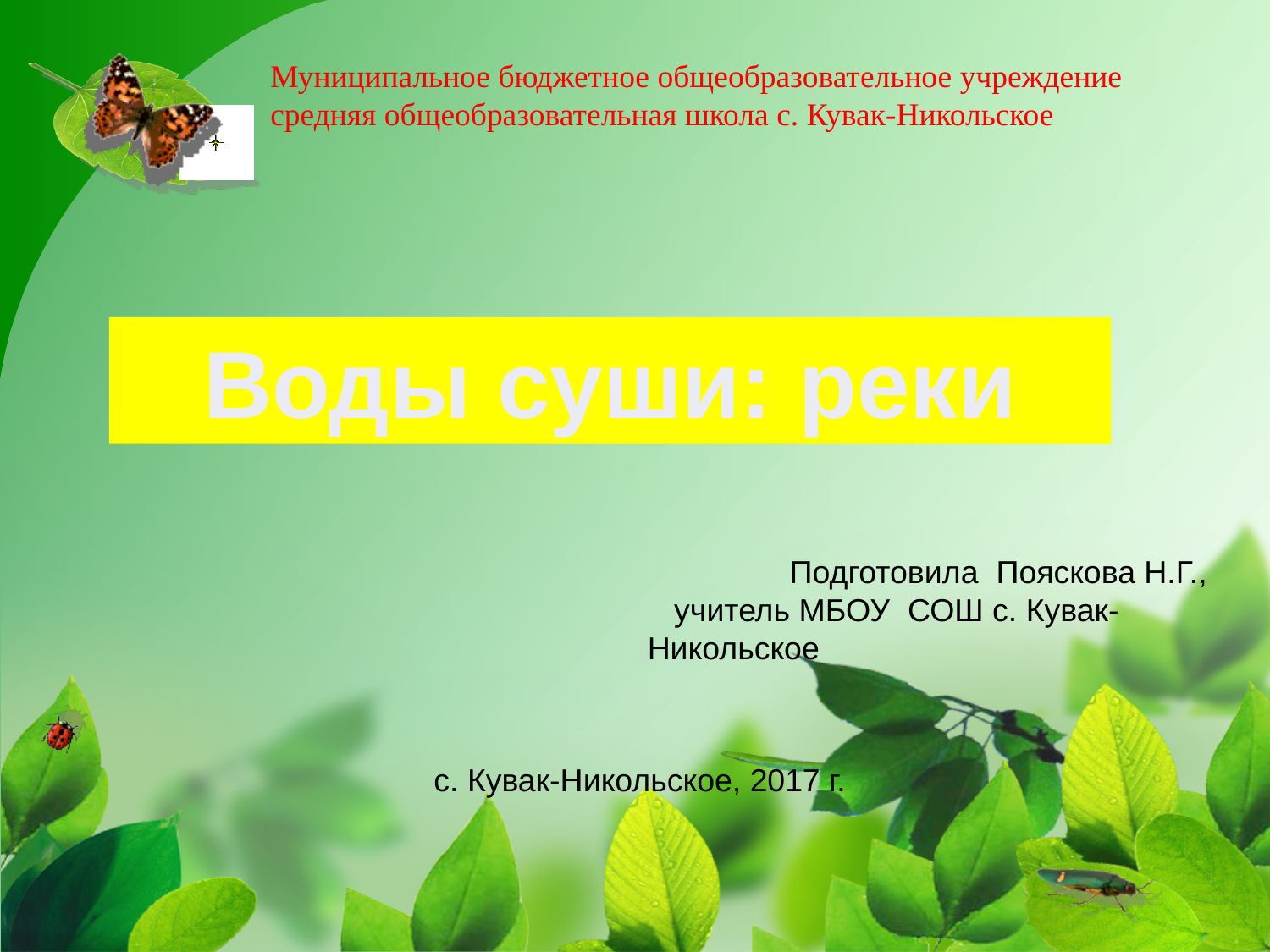

Муниципальное бюджетное общеобразовательное учреждение средняя общеобразовательная школа с. Кувак-Никольское
Воды суши: реки
                Подготовила  Пояскова Н.Г.,
   учитель МБОУ  СОШ с. Кувак-Никольское
с. Кувак-Никольское, 2017 г.